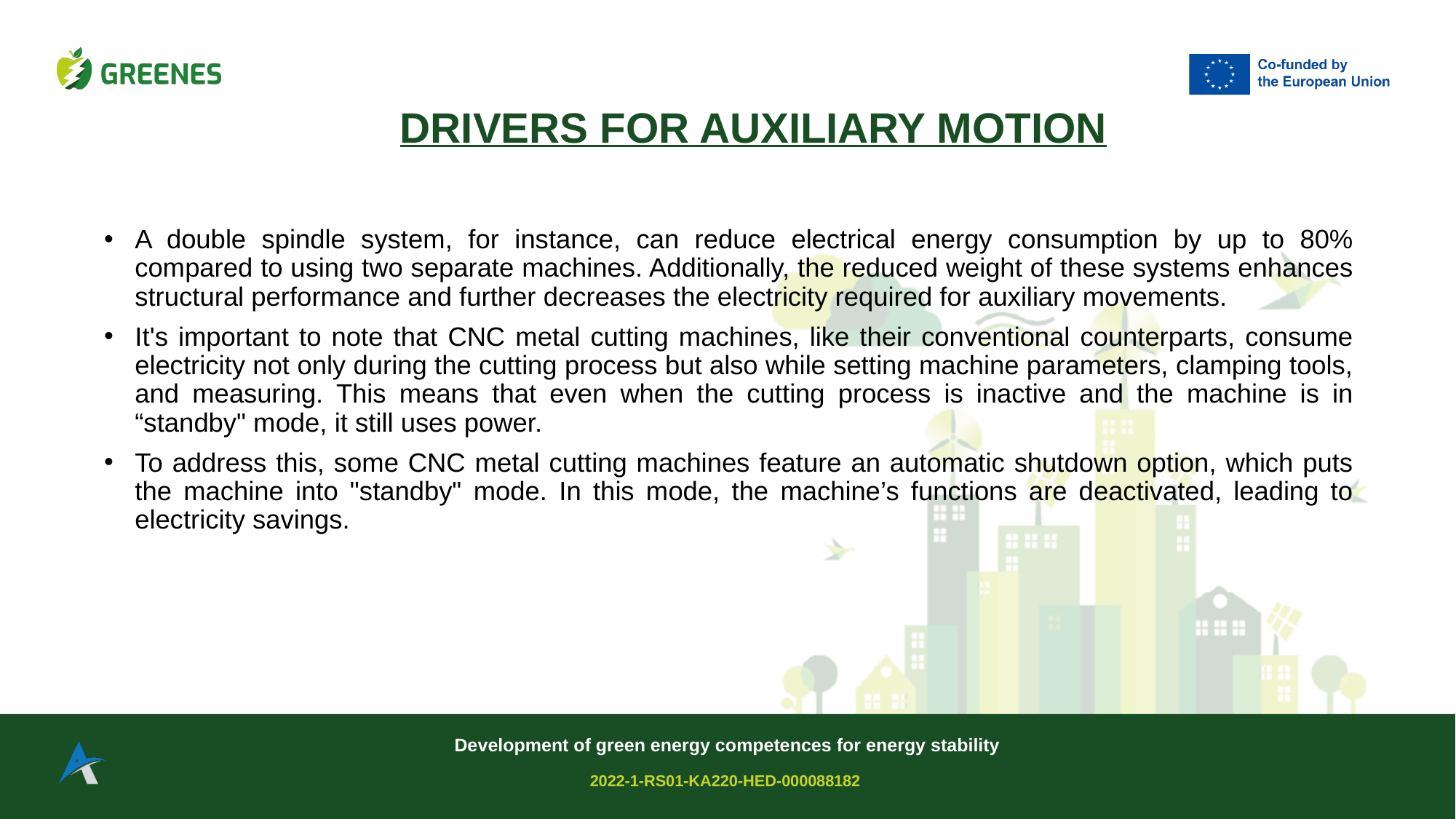

DRIVERS FOR AUXILIARY MOTION
A double spindle system, for instance, can reduce electrical energy consumption by up to 80% compared to using two separate machines. Additionally, the reduced weight of these systems enhances structural performance and further decreases the electricity required for auxiliary movements.
It's important to note that CNC metal cutting machines, like their conventional counterparts, consume electricity not only during the cutting process but also while setting machine parameters, clamping tools, and measuring. This means that even when the cutting process is inactive and the machine is in “standby" mode, it still uses power.
To address this, some CNC metal cutting machines feature an automatic shutdown option, which puts the machine into "standby" mode. In this mode, the machine’s functions are deactivated, leading to electricity savings.